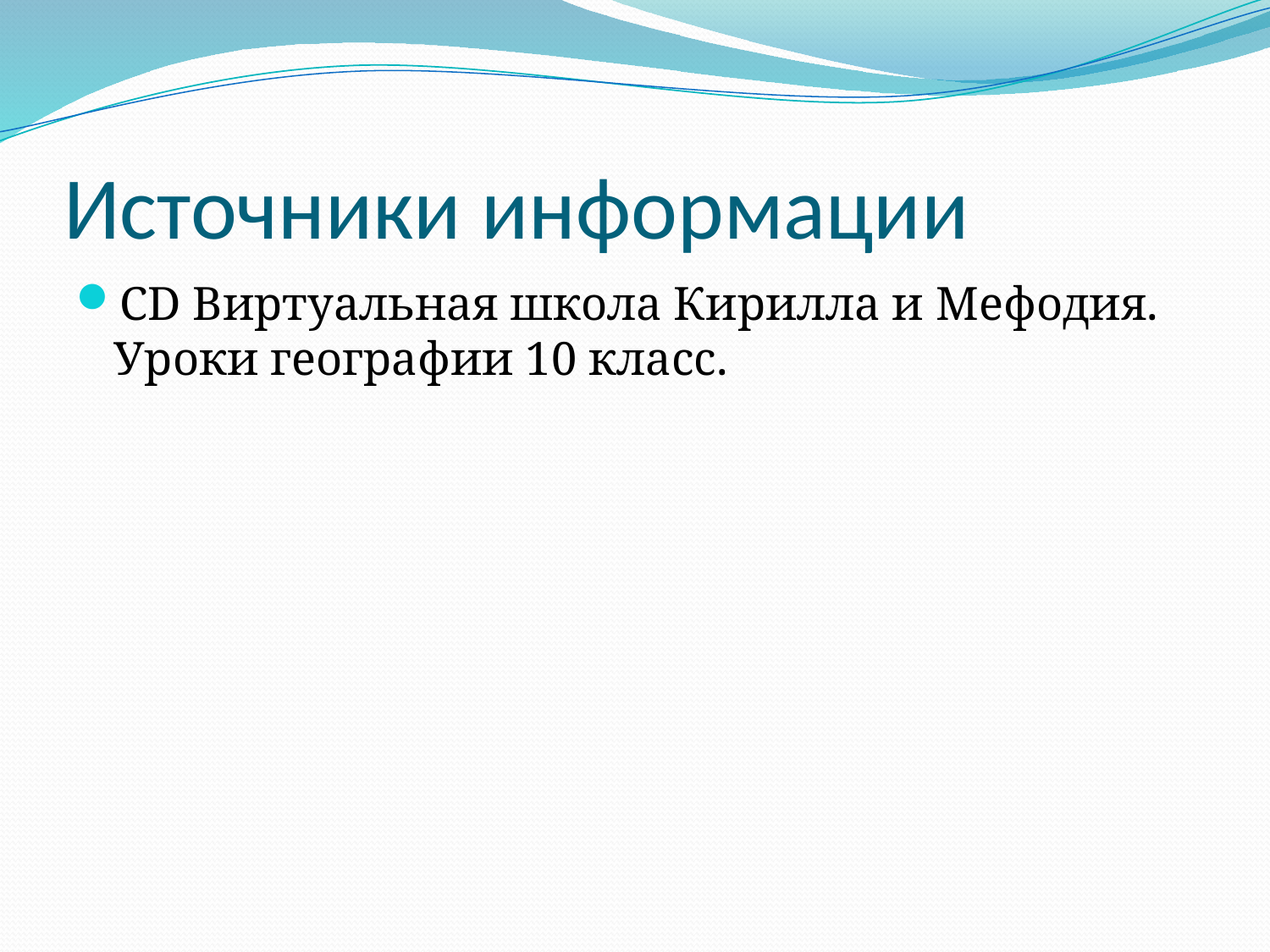

# Источники информации
CD Виртуальная школа Кирилла и Мефодия.  Уроки географии 10 класс.